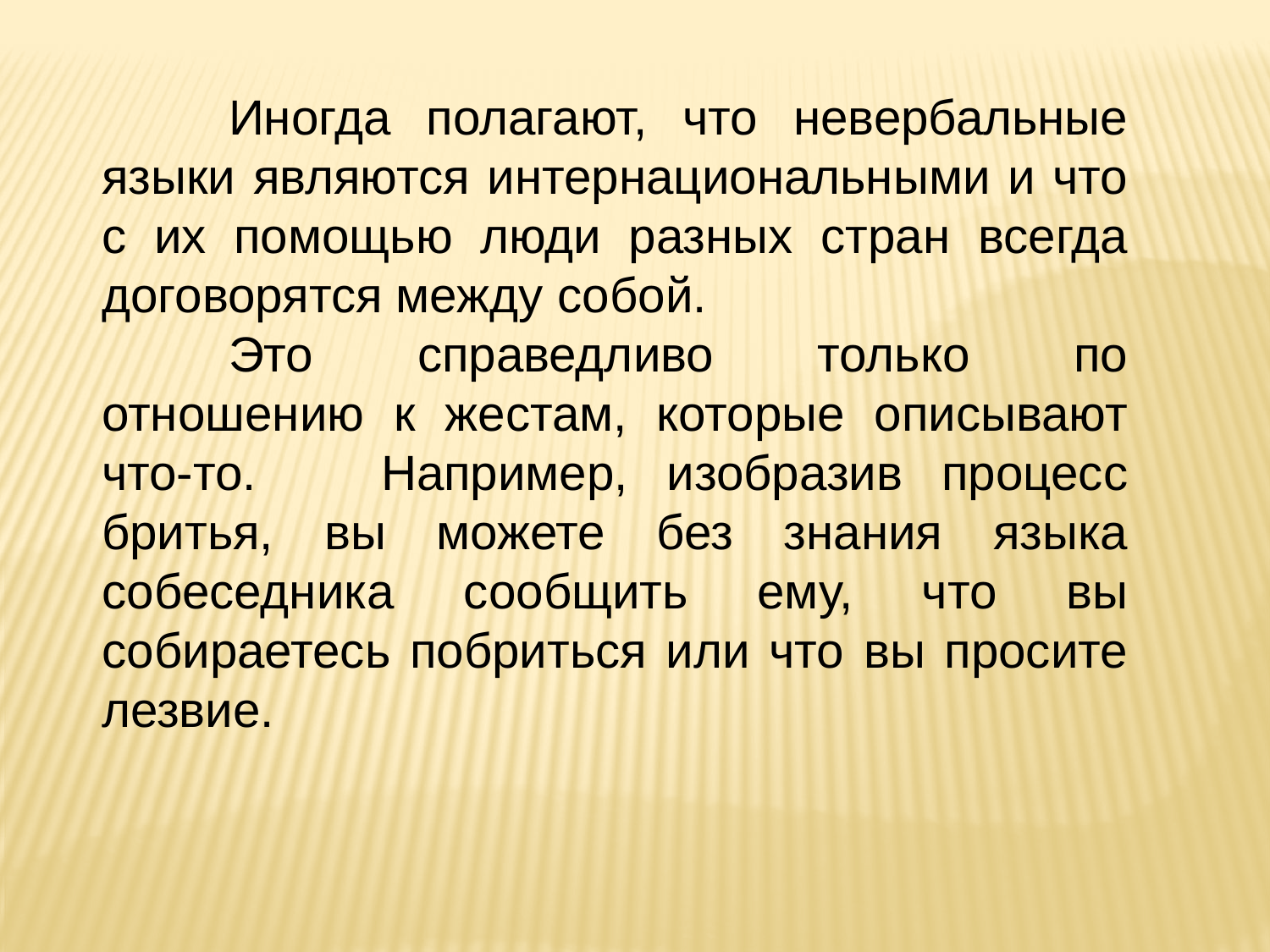

Иногда полагают, что невербальные языки являются интернациональными и что с их помощью люди разных стран всегда договорятся между собой.
	Это справедливо только по отношению к жестам, которые описывают что-то. 	Например, изобразив процесс бритья, вы можете без знания языка собеседника сообщить ему, что вы собираетесь побриться или что вы просите лезвие.